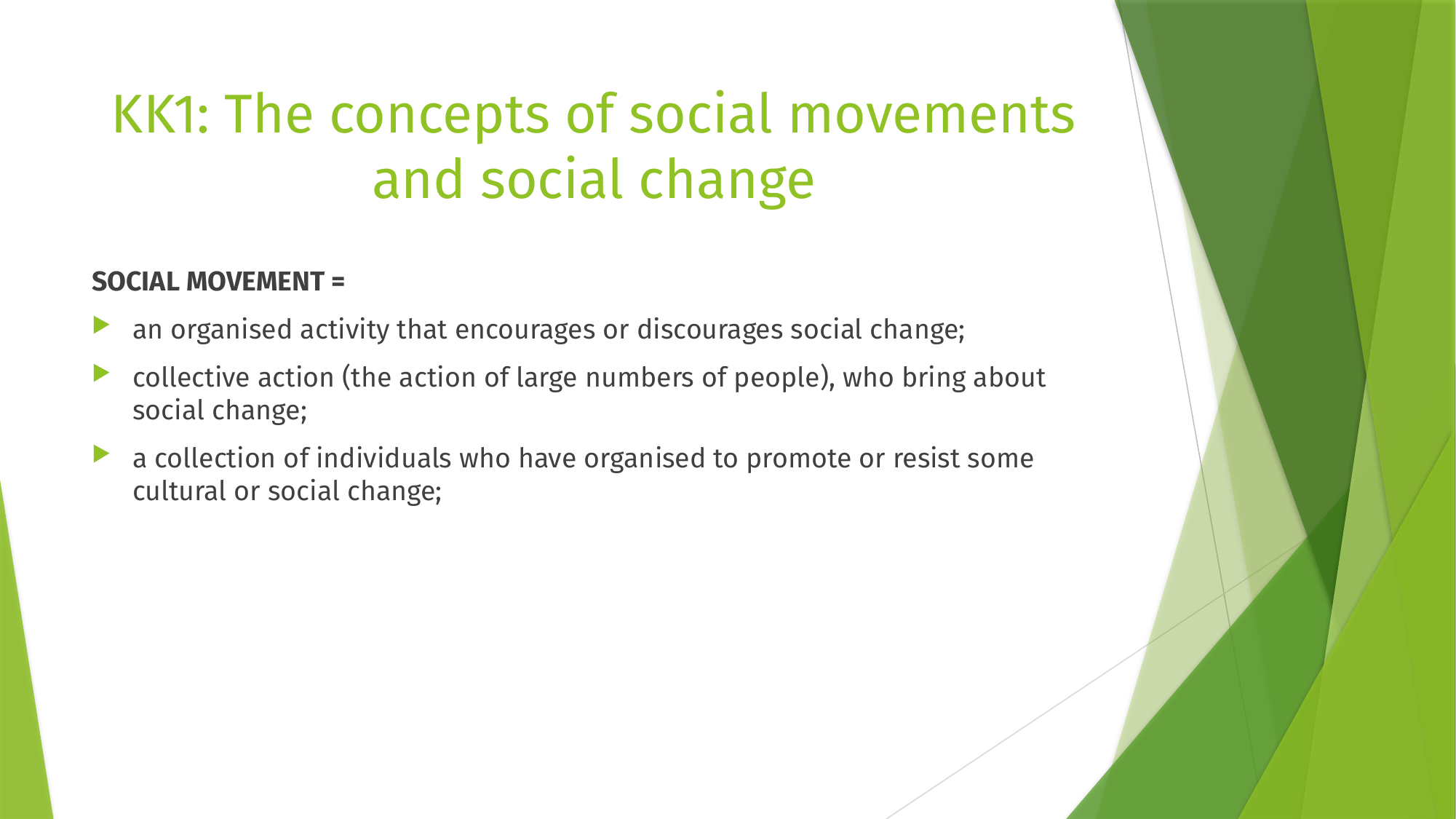

# KK1: The concepts of social movements and social change
SOCIAL MOVEMENT =
an organised activity that encourages or discourages social change;
collective action (the action of large numbers of people), who bring about social change;
a collection of individuals who have organised to promote or resist some cultural or social change;